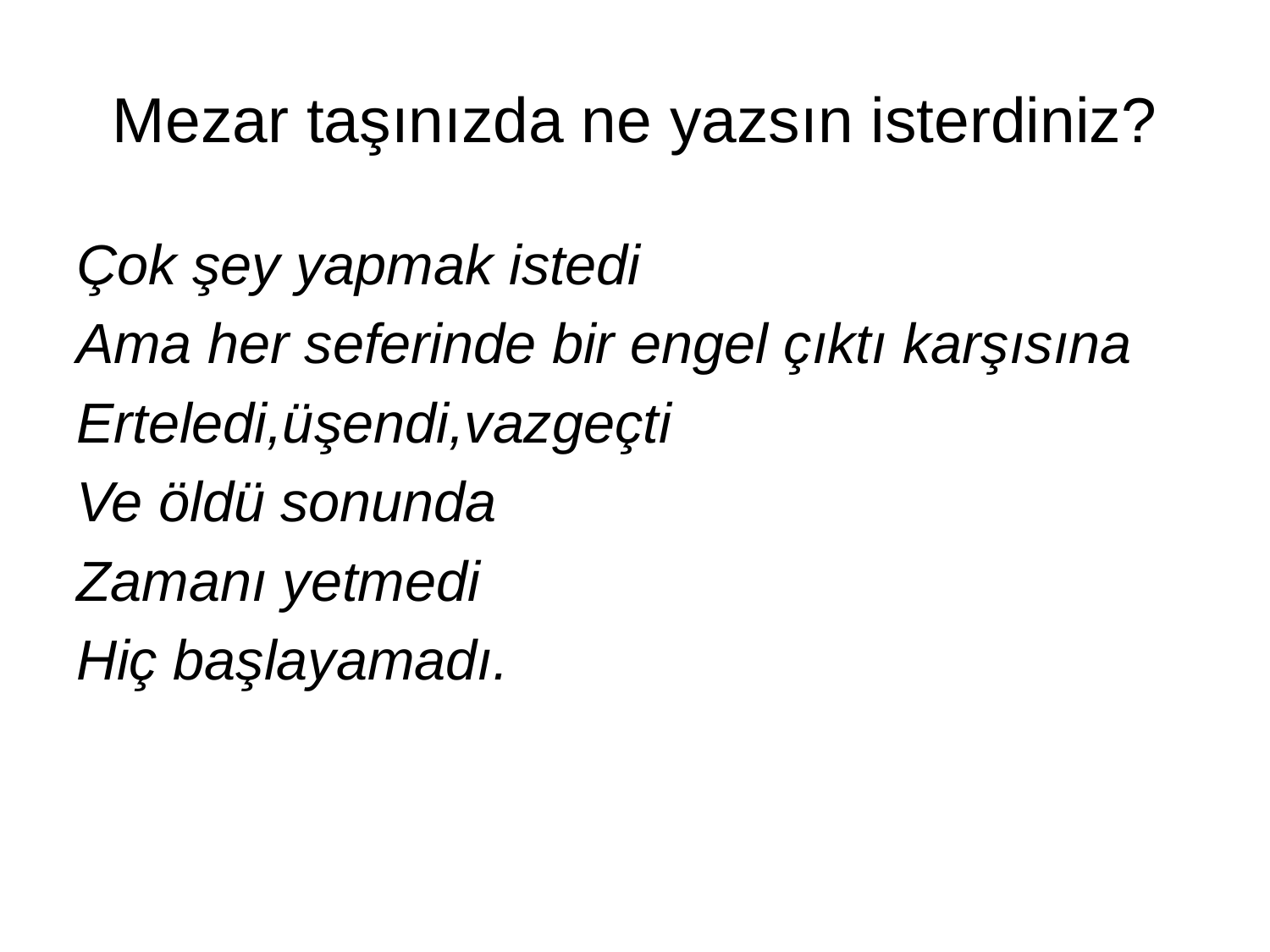

# Mezar taşınızda ne yazsın isterdiniz?
Çok şey yapmak istedi
Ama her seferinde bir engel çıktı karşısına
Erteledi,üşendi,vazgeçti
Ve öldü sonunda
Zamanı yetmedi
Hiç başlayamadı.